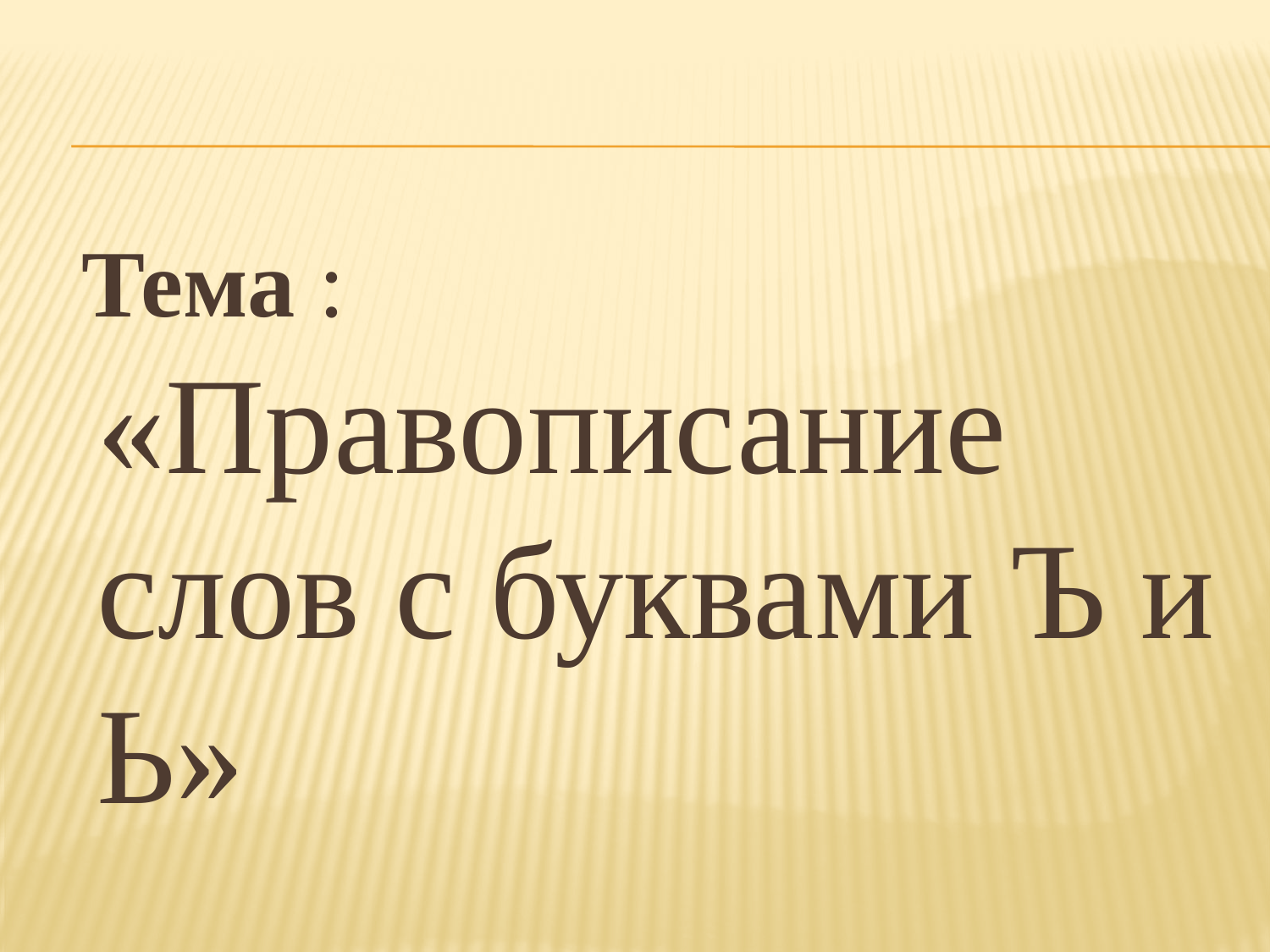

#
 Тема : «Правописание слов с буквами Ъ и Ь»